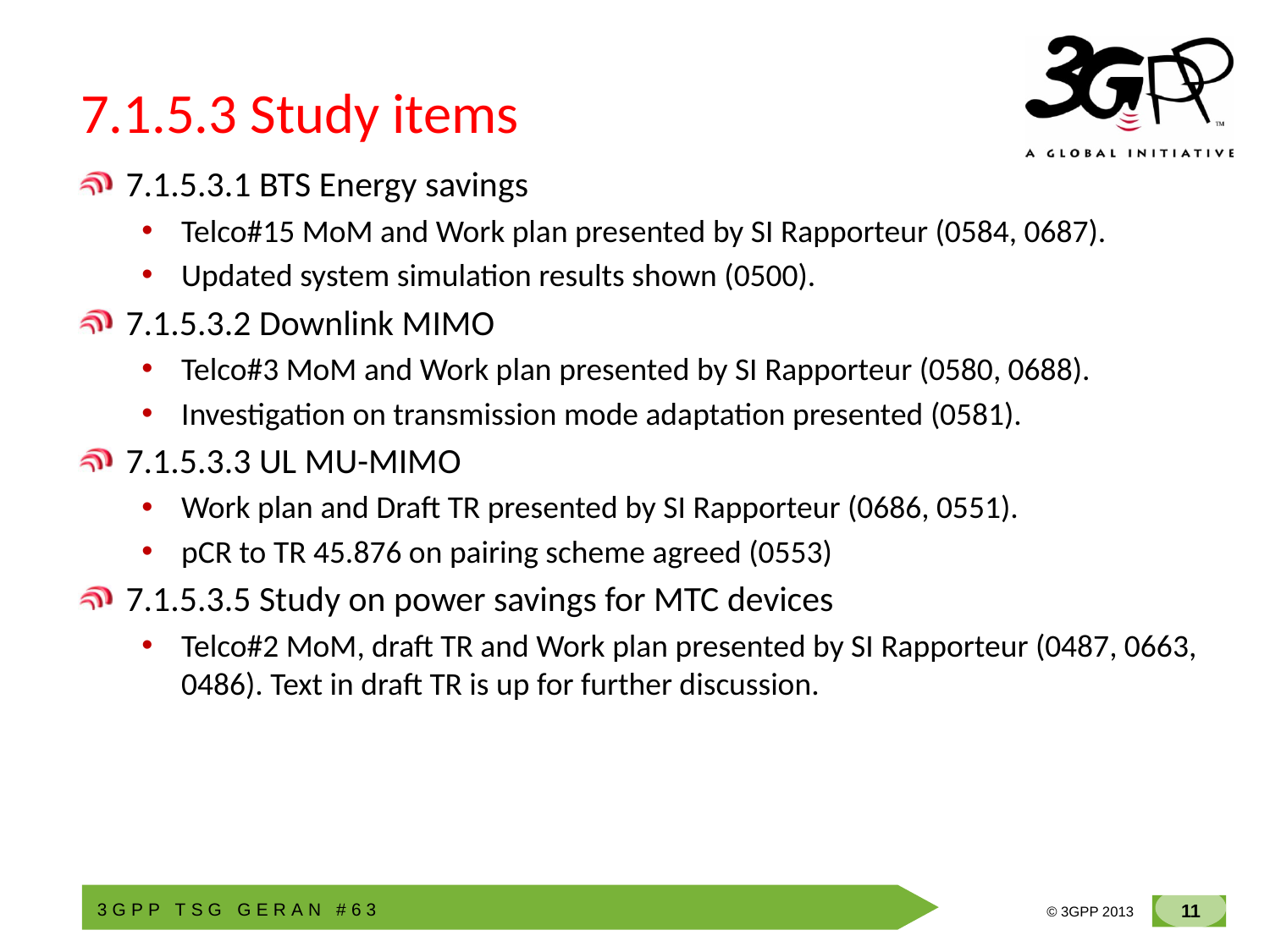

# 7.1.5.3 Study items
7.1.5.3.1 BTS Energy savings
Telco#15 MoM and Work plan presented by SI Rapporteur (0584, 0687).
Updated system simulation results shown (0500).
7.1.5.3.2 Downlink MIMO
Telco#3 MoM and Work plan presented by SI Rapporteur (0580, 0688).
Investigation on transmission mode adaptation presented (0581).
7.1.5.3.3 UL MU-MIMO
Work plan and Draft TR presented by SI Rapporteur (0686, 0551).
pCR to TR 45.876 on pairing scheme agreed (0553)
7.1.5.3.5 Study on power savings for MTC devices
Telco#2 MoM, draft TR and Work plan presented by SI Rapporteur (0487, 0663, 0486). Text in draft TR is up for further discussion.